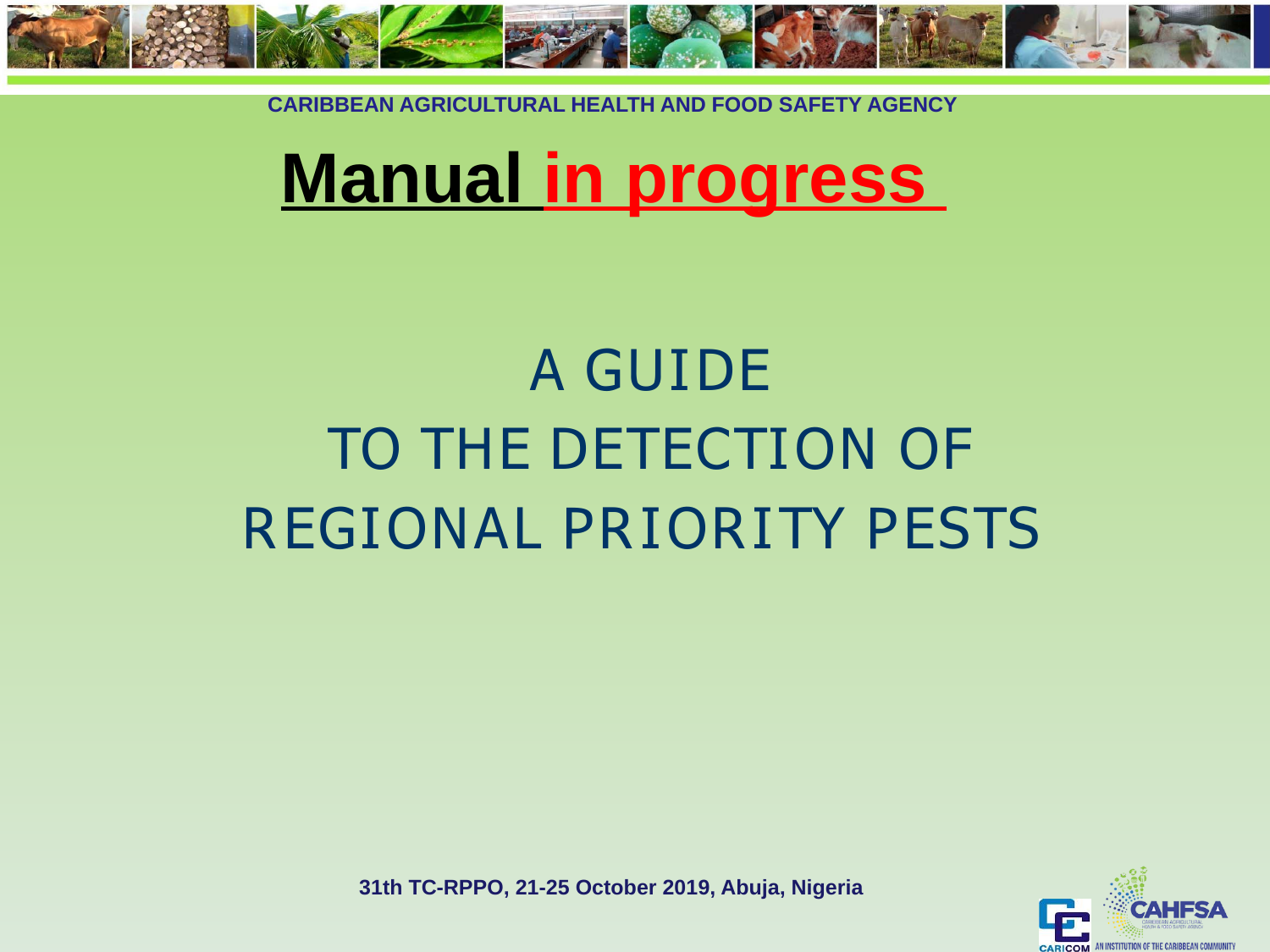

# Manual in progress
 A GUIDE
TO THE DETECTION OF
REGIONAL PRIORITY PESTS